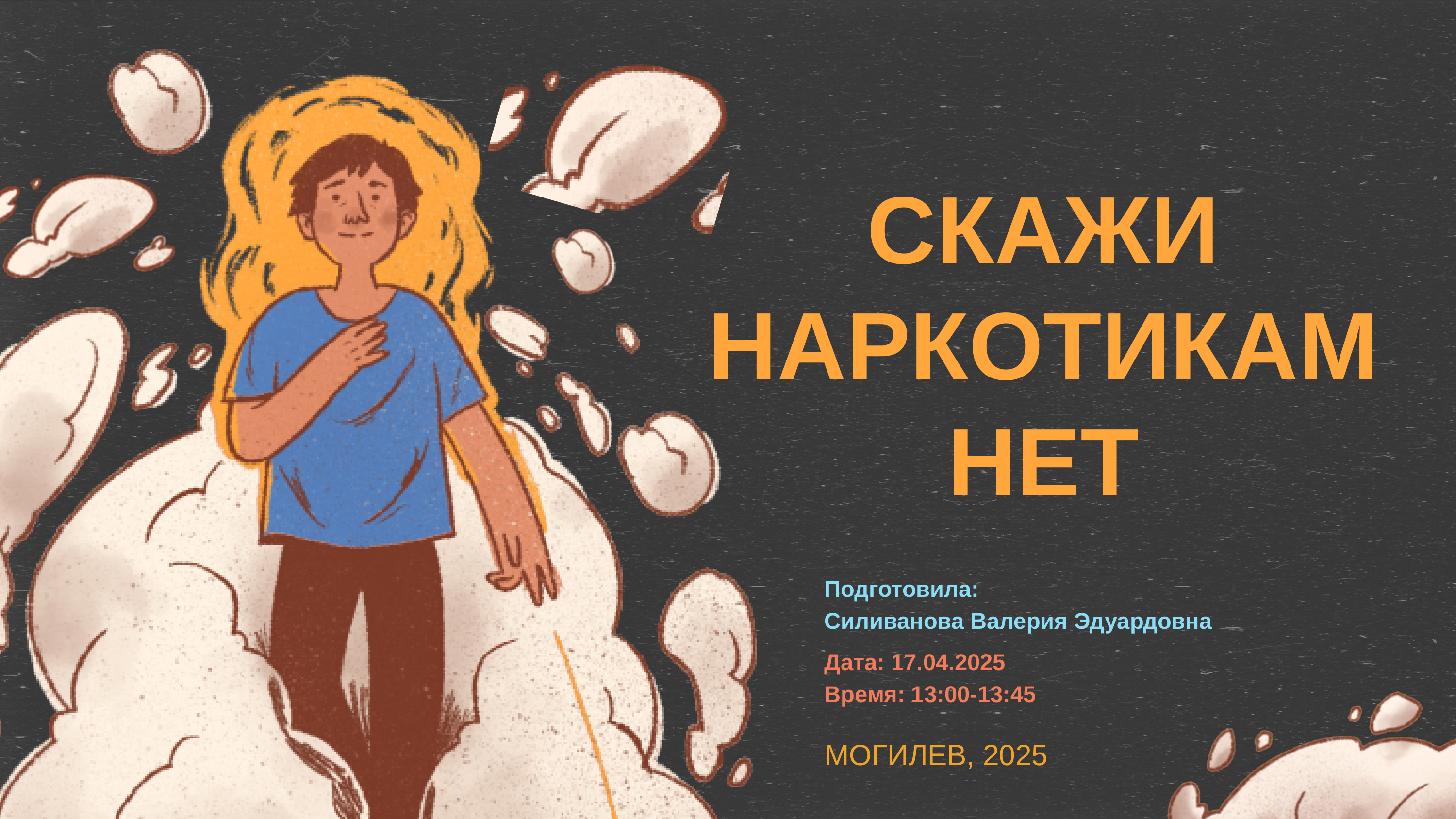

СКАЖИ НАРКОТИКАМ НЕТ
Подготовила:
Силиванова Валерия Эдуардовна
Дата: 17.04.2025
Время: 13:00-13:45

МОГИЛЕВ, 2025